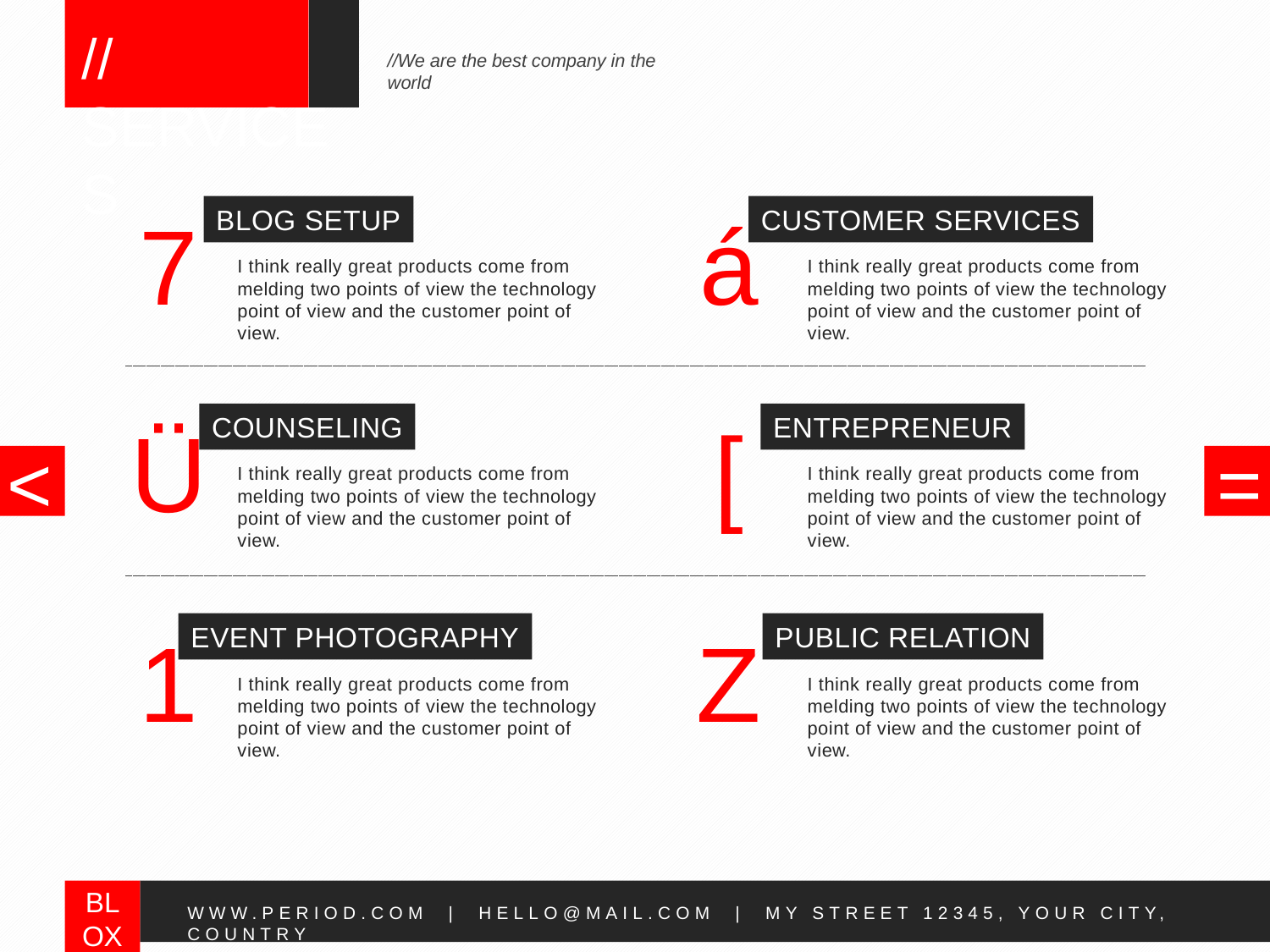

//SERVICES
//We are the best company in the world
BLOG SETUP
CUSTOMER SERVICES
7
á
I think really great products come from melding two points of view the technology point of view and the customer point of view.
I think really great products come from melding two points of view the technology point of view and the customer point of view.
COUNSELING
ENTREPRENEUR
Ü
[
<
=
I think really great products come from melding two points of view the technology point of view and the customer point of view.
I think really great products come from melding two points of view the technology point of view and the customer point of view.
EVENT PHOTOGRAPHY
PUBLIC RELATION
1
Z
I think really great products come from melding two points of view the technology point of view and the customer point of view.
I think really great products come from melding two points of view the technology point of view and the customer point of view.
BLOX

WWW.PERIOD.COM  |  HELLO@MAIL.COM  |  MY STREET 12345, YOUR CITY, COUNTRY